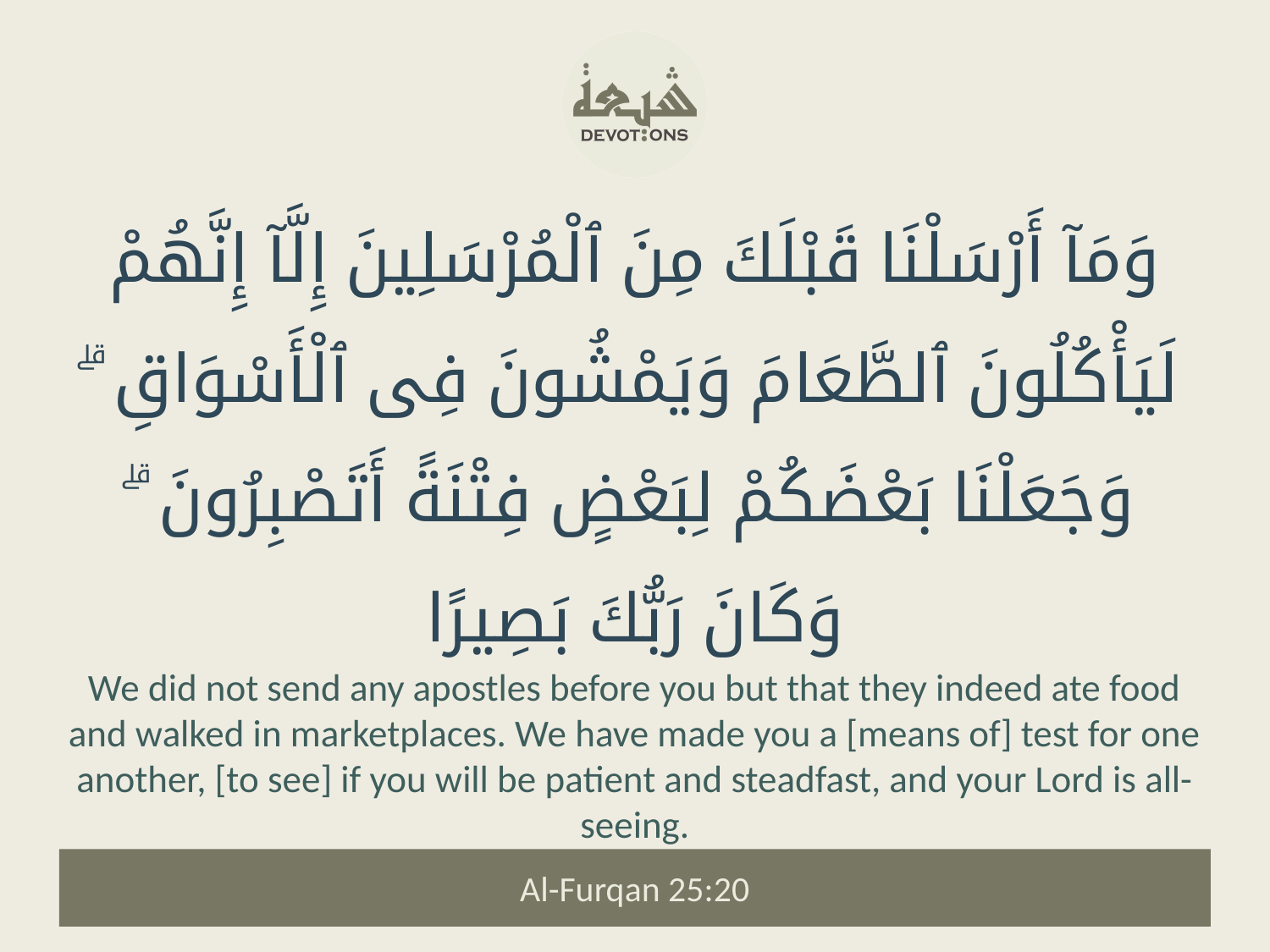

وَمَآ أَرْسَلْنَا قَبْلَكَ مِنَ ٱلْمُرْسَلِينَ إِلَّآ إِنَّهُمْ لَيَأْكُلُونَ ٱلطَّعَامَ وَيَمْشُونَ فِى ٱلْأَسْوَاقِ ۗ وَجَعَلْنَا بَعْضَكُمْ لِبَعْضٍ فِتْنَةً أَتَصْبِرُونَ ۗ وَكَانَ رَبُّكَ بَصِيرًا
We did not send any apostles before you but that they indeed ate food and walked in marketplaces. We have made you a [means of] test for one another, [to see] if you will be patient and steadfast, and your Lord is all-seeing.
Al-Furqan 25:20